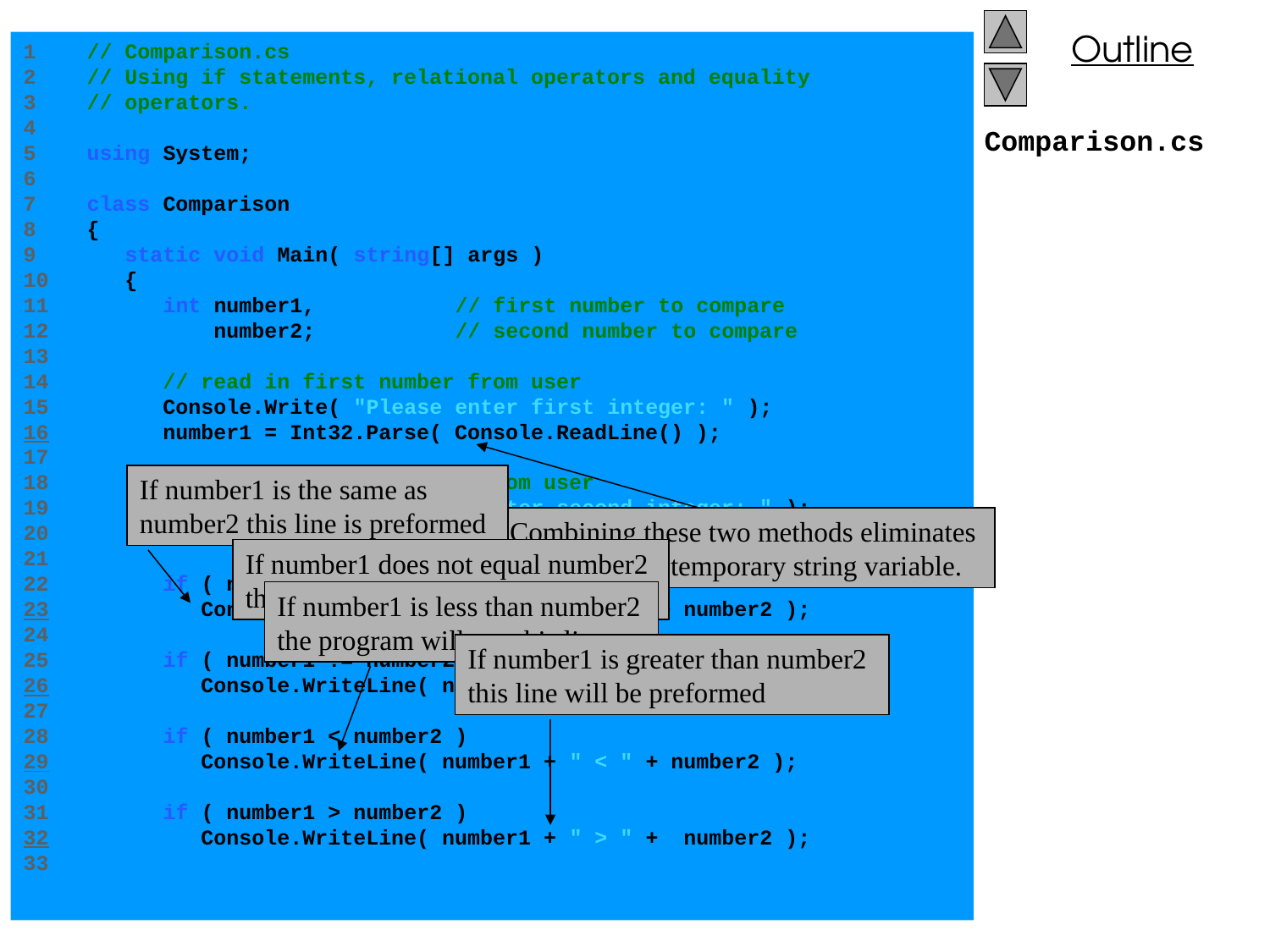

1    // Comparison.cs
2    // Using if statements, relational operators and equality
3    // operators.
4
5    using System;
6
7    class Comparison
8    {
9       static void Main( string[] args )
10      {
11         int number1,           // first number to compare
12             number2;           // second number to compare
13
14         // read in first number from user
15         Console.Write( "Please enter first integer: " );
16         number1 = Int32.Parse( Console.ReadLine() );
17
18         // read in second number from user
19         Console.Write( "\nPlease enter second integer: " );
20         number2 = Int32.Parse( Console.ReadLine() );
21
22         if ( number1 == number2 )
23            Console.WriteLine( number1 + " == " + number2 );
24
25         if ( number1 != number2 )
26            Console.WriteLine( number1 + " != " + number2 );
27
28         if ( number1 < number2 )
29            Console.WriteLine( number1 + " < " + number2 );
30
31         if ( number1 > number2 )
32            Console.WriteLine( number1 + " > " +  number2 );
33

# Comparison.cs

Combining these two methods eliminates the need for a temporary string variable.
If number1 is the same as number2 this line is preformed

If number1 does not equal number2 this line of code is executed.

If number1 is less than number2 the program will use this line

If number1 is greater than number2 this line will be preformed